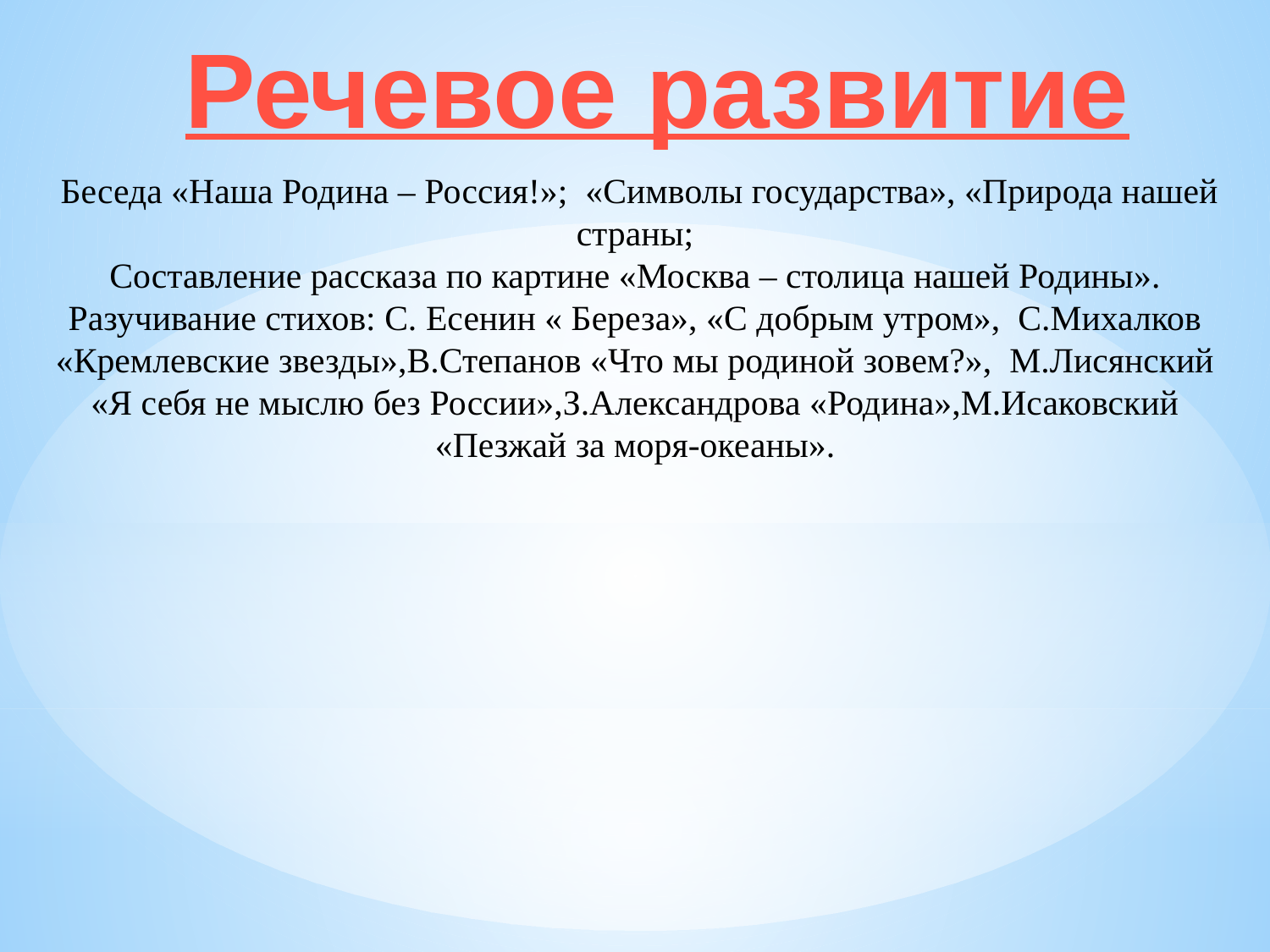

Речевое развитие
 Беседа «Наша Родина – Россия!»;  «Символы государства», «Природа нашей страны;
Составление рассказа по картине «Москва – столица нашей Родины».
Разучивание стихов: С. Есенин « Береза», «С добрым утром»,  С.Михалков
«Кремлевские звезды»,В.Степанов «Что мы родиной зовем?»,  М.Лисянский «Я себя не мыслю без России»,З.Александрова «Родина»,М.Исаковский «Пезжай за моря-океаны».